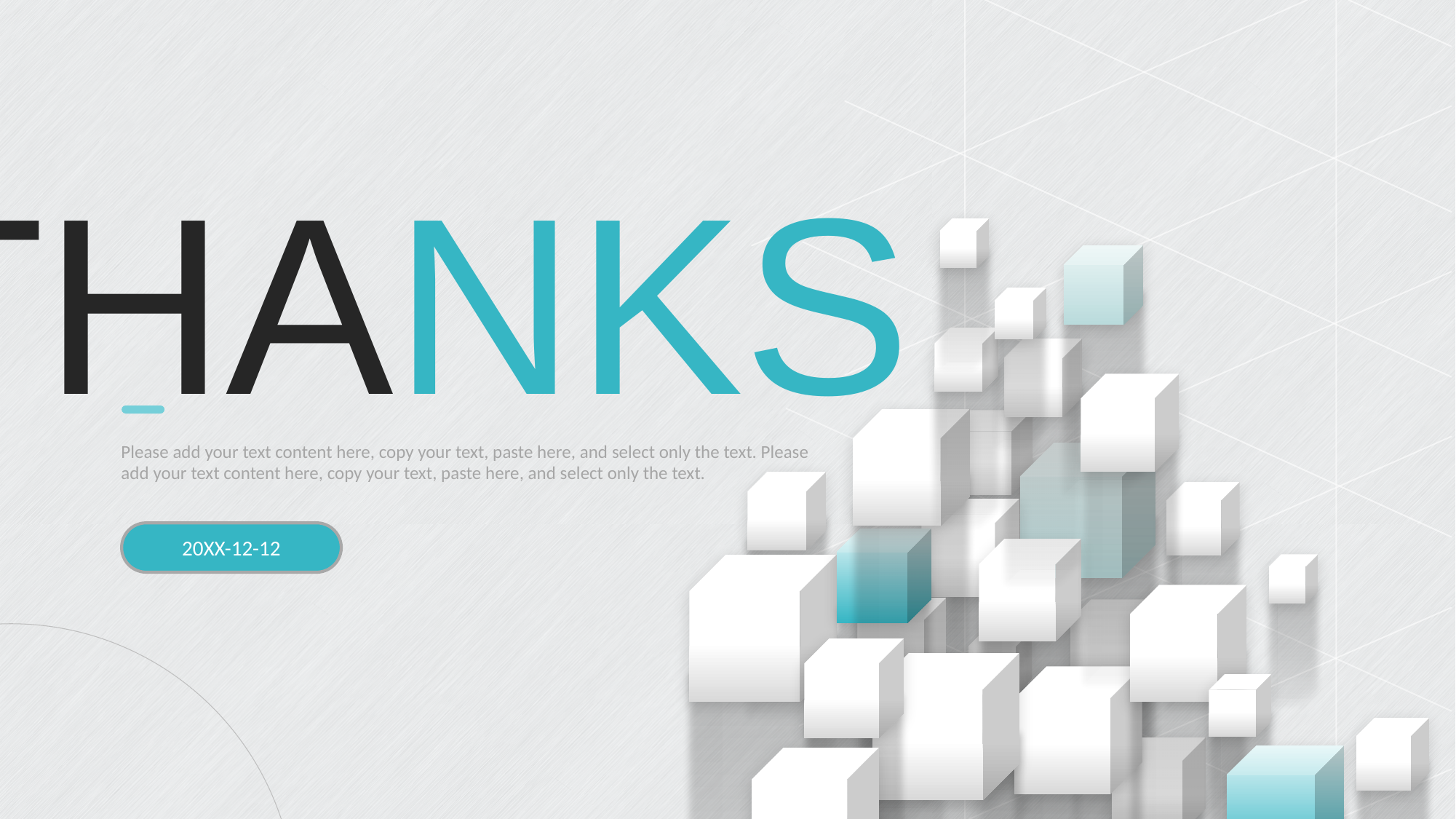

THANKS

Please add your text content here, copy your text, paste here, and select only the text. Please add your text content here, copy your text, paste here, and select only the text.

20XX-12-12